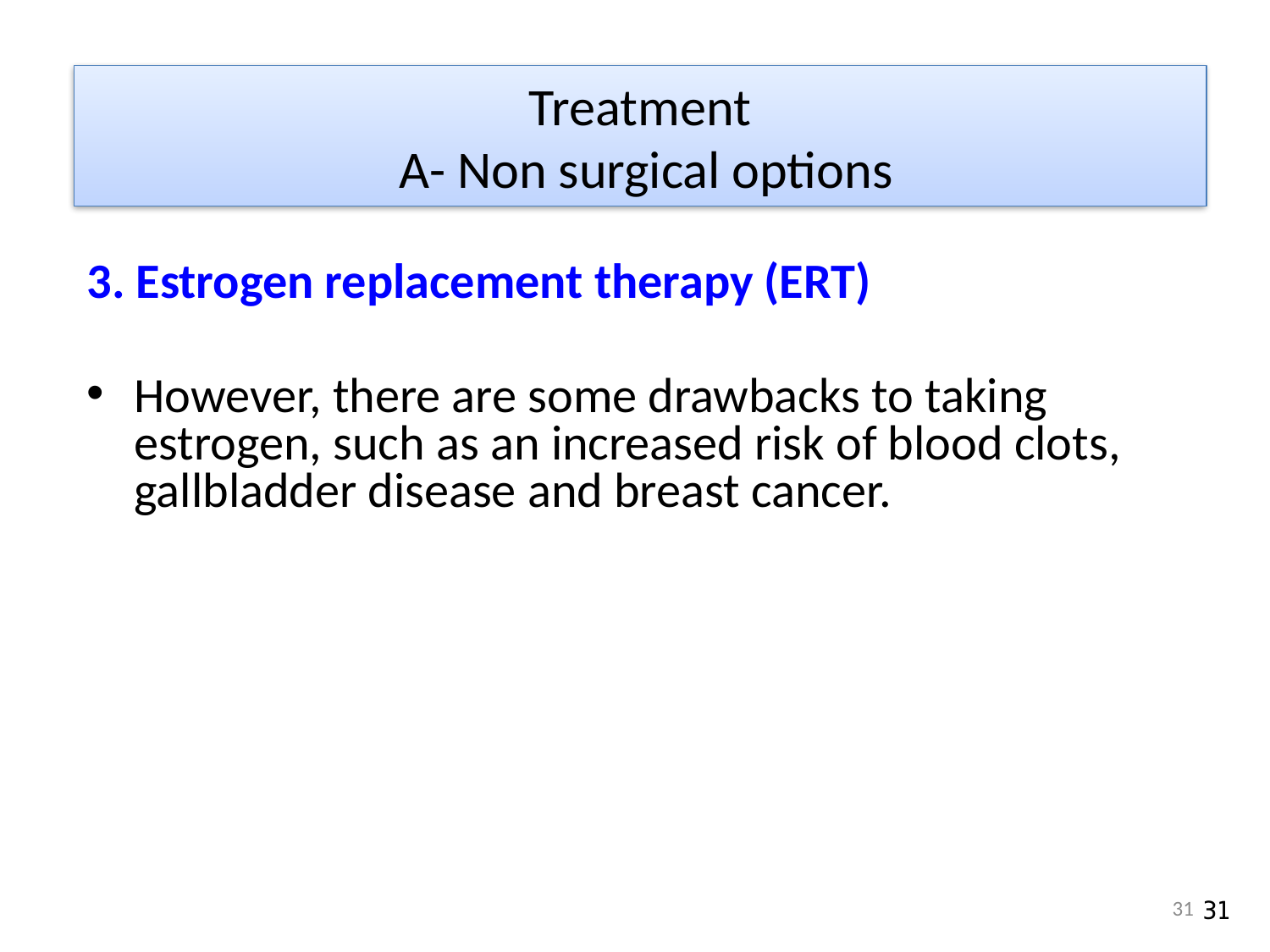

Treatment
 A- Non surgical options
3. Estrogen replacement therapy (ERT)

However, there are some drawbacks to taking estrogen, such as an increased risk of blood clots, gallbladder disease and breast cancer.

31
31